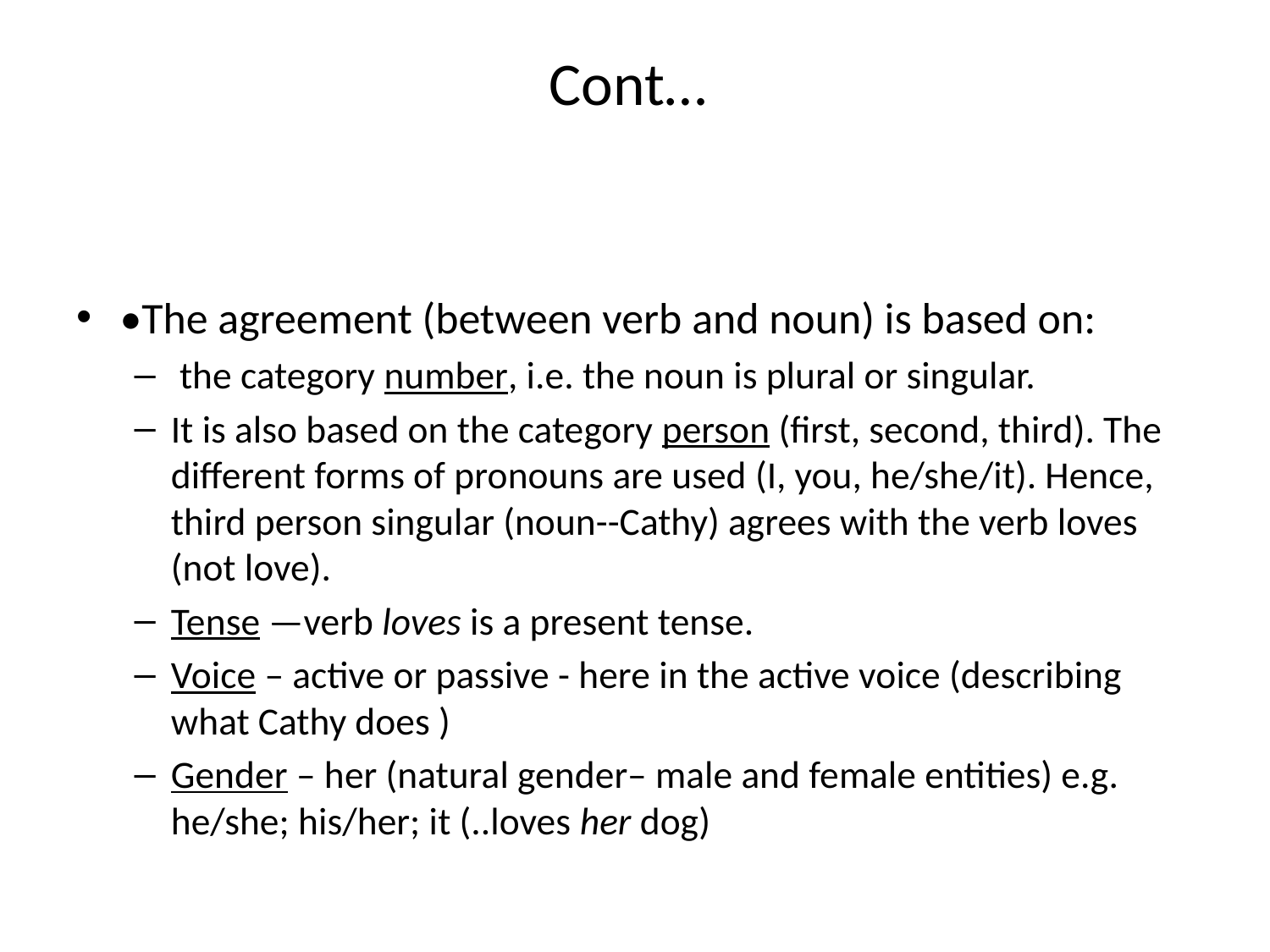

# Cont…

•The agreement (between verb and noun) is based on:
 the category number, i.e. the noun is plural or singular.
It is also based on the category person (first, second, third). The different forms of pronouns are used (I, you, he/she/it). Hence, third person singular (noun--Cathy) agrees with the verb loves (not love).
Tense —verb loves is a present tense.
Voice – active or passive - here in the active voice (describing what Cathy does )
Gender – her (natural gender– male and female entities) e.g. he/she; his/her; it (..loves her dog)